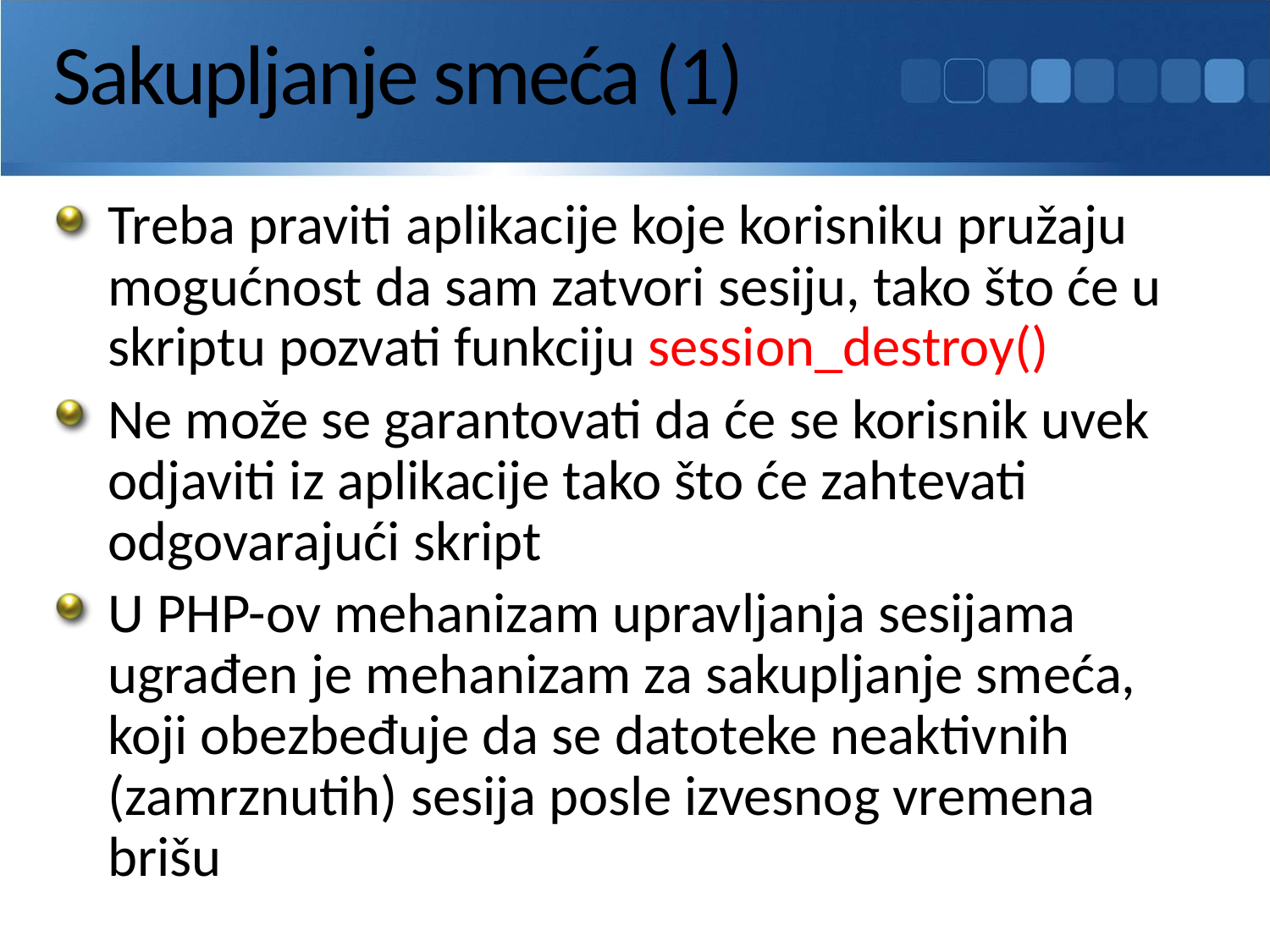

# Sakupljanje smeća (1)
Treba praviti aplikacije koje korisniku pružaju mogućnost da sam zatvori sesiju, tako što će u skriptu pozvati funkciju session_destroy()
Ne može se garantovati da će se korisnik uvek odjaviti iz aplikacije tako što će zahtevati odgovarajući skript
U PHP-ov mehanizam upravljanja sesijama ugrađen je mehanizam za sakupljanje smeća, koji obezbeđuje da se datoteke neaktivnih (zamrznutih) sesija posle izvesnog vremena brišu